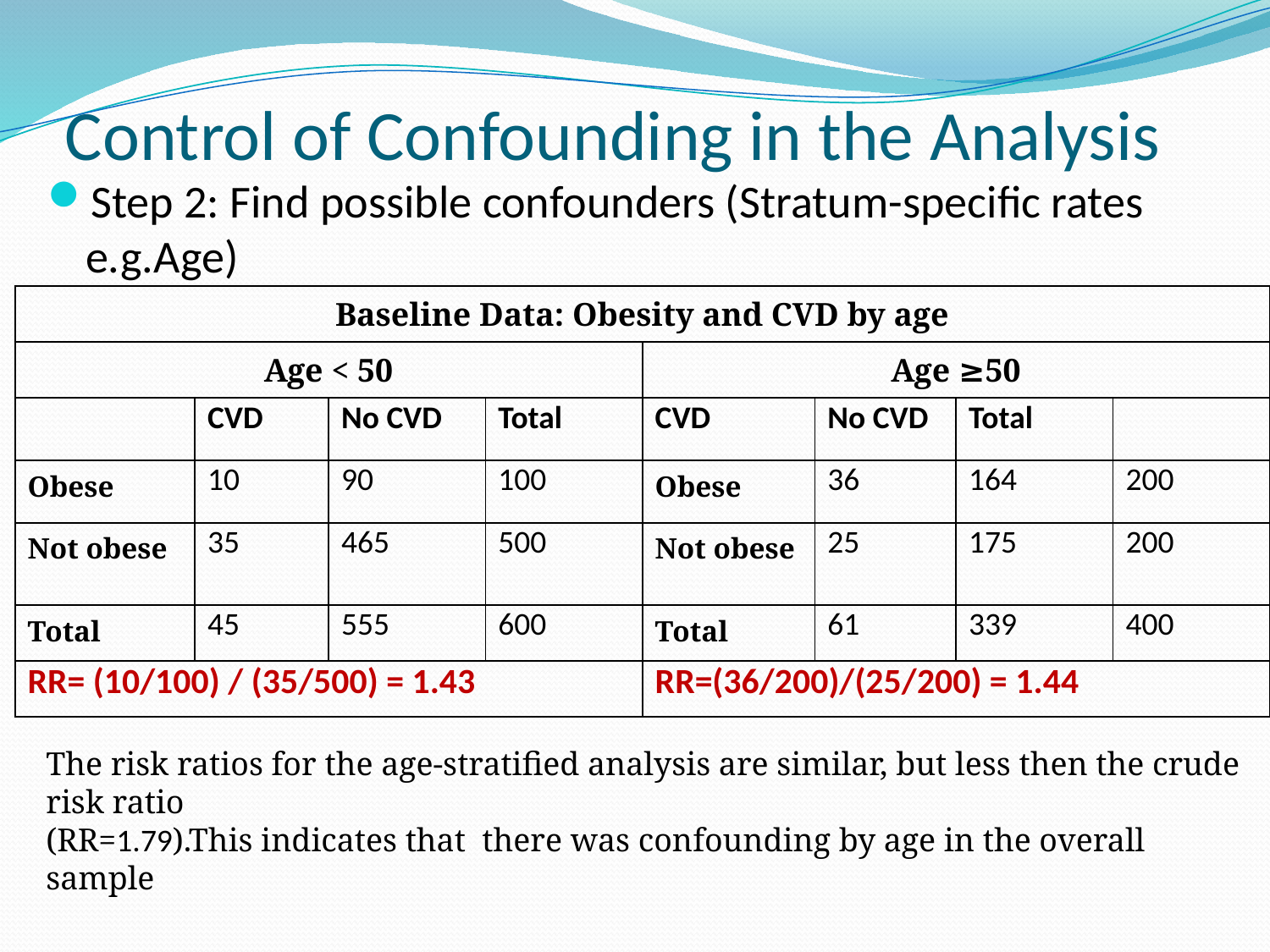

# Control of Confounding in the Analysis
Step 2: Find possible confounders (Stratum-specific rates e.g.Age)

| Baseline Data: Obesity and CVD by age |  |  |  |  |  |  |  |
| --- | --- | --- | --- | --- | --- | --- | --- |
| Age < 50 |  |  |  | Age ≥50 |  |  |  |
|  | CVD | No CVD | Total | CVD | No CVD | Total |  |
| Obese | 10 | 90 | 100 | Obese | 36 | 164 | 200 |
| Not obese | 35 | 465 | 500 | Not obese | 25 | 175 | 200 |
| Total | 45 | 555 | 600 | Total | 61 | 339 | 400 |
| RR= (10/100) / (35/500) = 1.43 |  |  |  | RR=(36/200)/(25/200) = 1.44 |  |  |  |
The risk ratios for the age-stratified analysis are similar, but less then the crude risk ratio
(RR=1.79).This indicates that  there was confounding by age in the overall sample